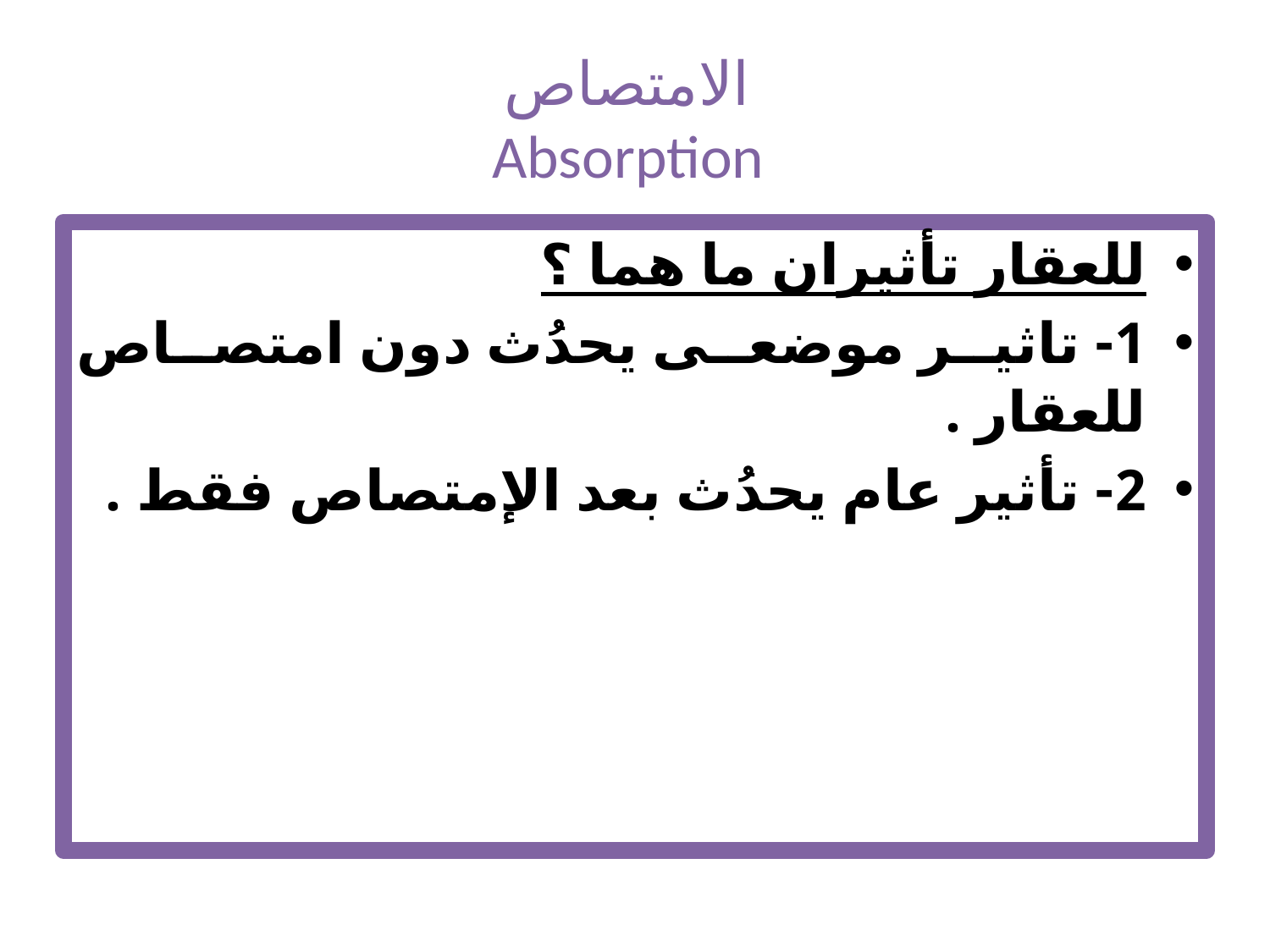

# الامتصاص Absorption

للعقار تأثيران ما هما ؟
1- تاثير موضعى يحدُث دون امتصاص للعقار .
2- تأثير عام يحدُث بعد الإمتصاص فقط .